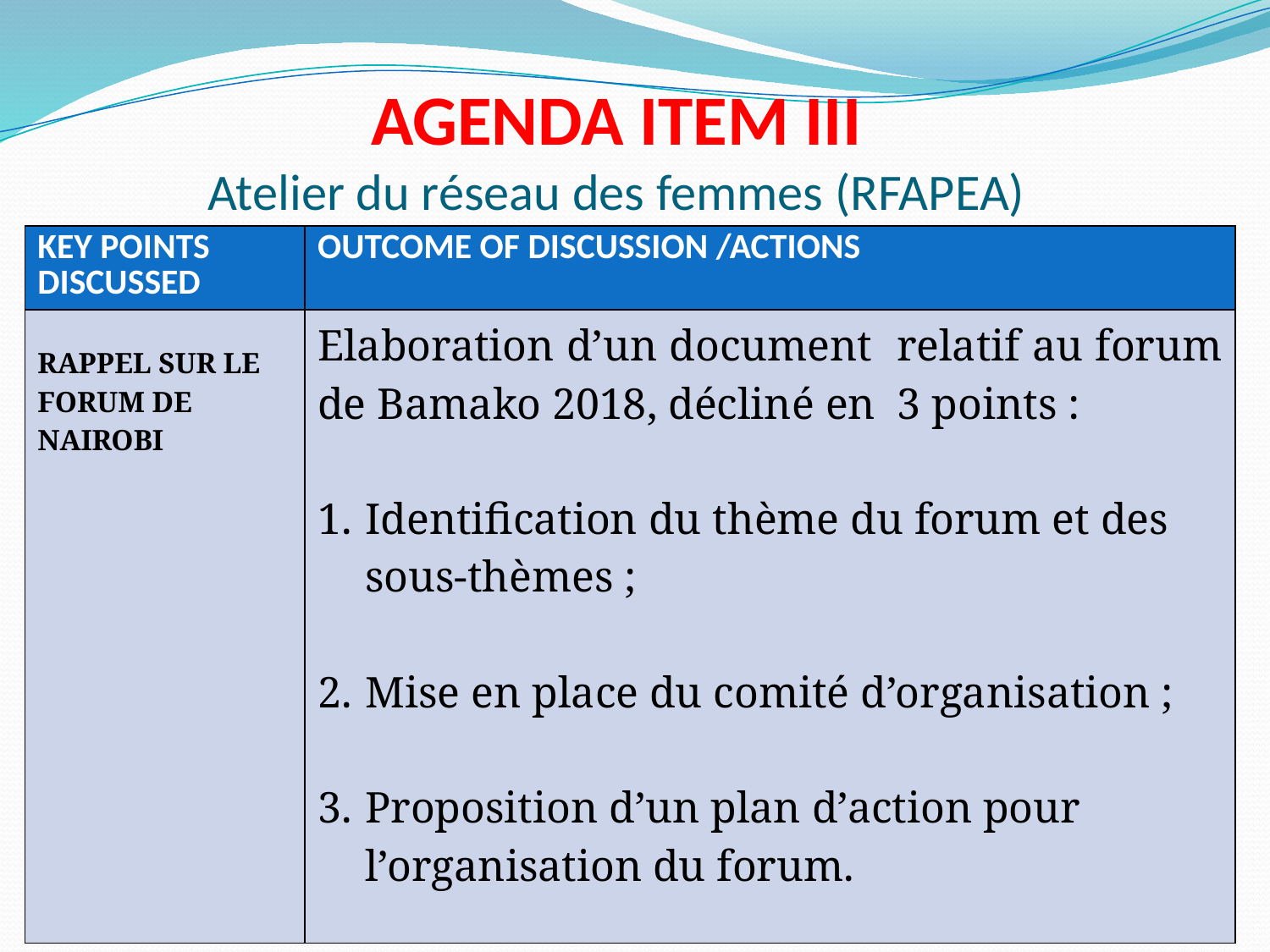

| KEY POINTS DISCUSSED | OUTCOME OF DISCUSSION /ACTIONS |
| --- | --- |
| RAPPEL SUR LE FORUM DE NAIROBI | Elaboration d’un document relatif au forum de Bamako 2018, décliné en 3 points : Identification du thème du forum et des sous-thèmes ; Mise en place du comité d’organisation ; Proposition d’un plan d’action pour l’organisation du forum. |
# AGENDA ITEM III Atelier du réseau des femmes (RFAPEA)